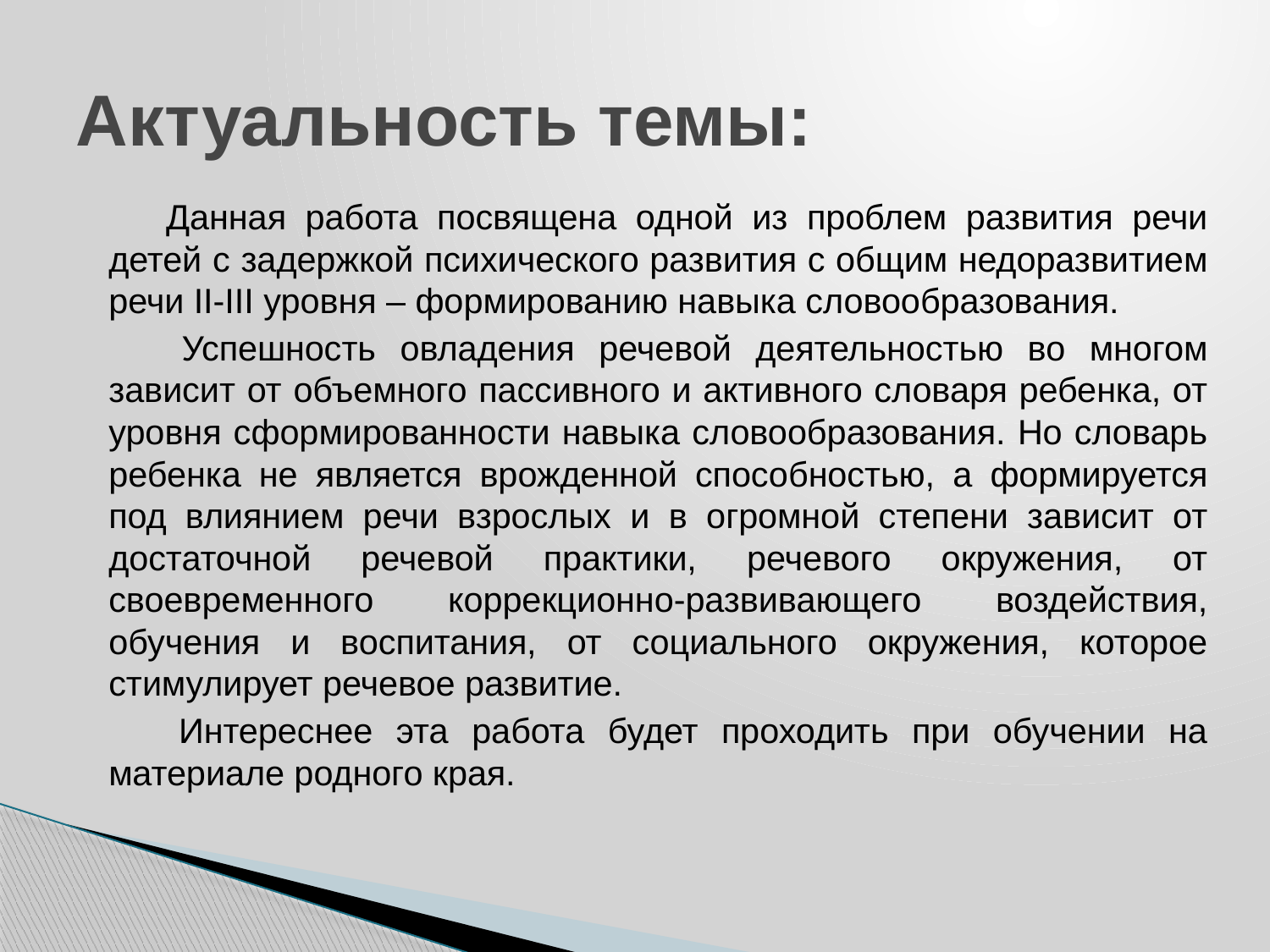

# Актуальность темы:
	   Данная работа посвящена одной из проблем развития речи детей с задержкой психического развития с общим недоразвитием речи II-III уровня – формированию навыка словообразования.
	   Успешность овладения речевой деятельностью во многом зависит от объемного пассивного и активного словаря ребенка, от уровня сформированности навыка словообразования. Но словарь ребенка не является врожденной способностью, а формируется под влиянием речи взрослых и в огромной степени зависит от достаточной речевой практики, речевого окружения, от своевременного коррекционно-развивающего воздействия, обучения и воспитания, от социального окружения, которое стимулирует речевое развитие.
	   Интереснее эта работа будет проходить при обучении на материале родного края.